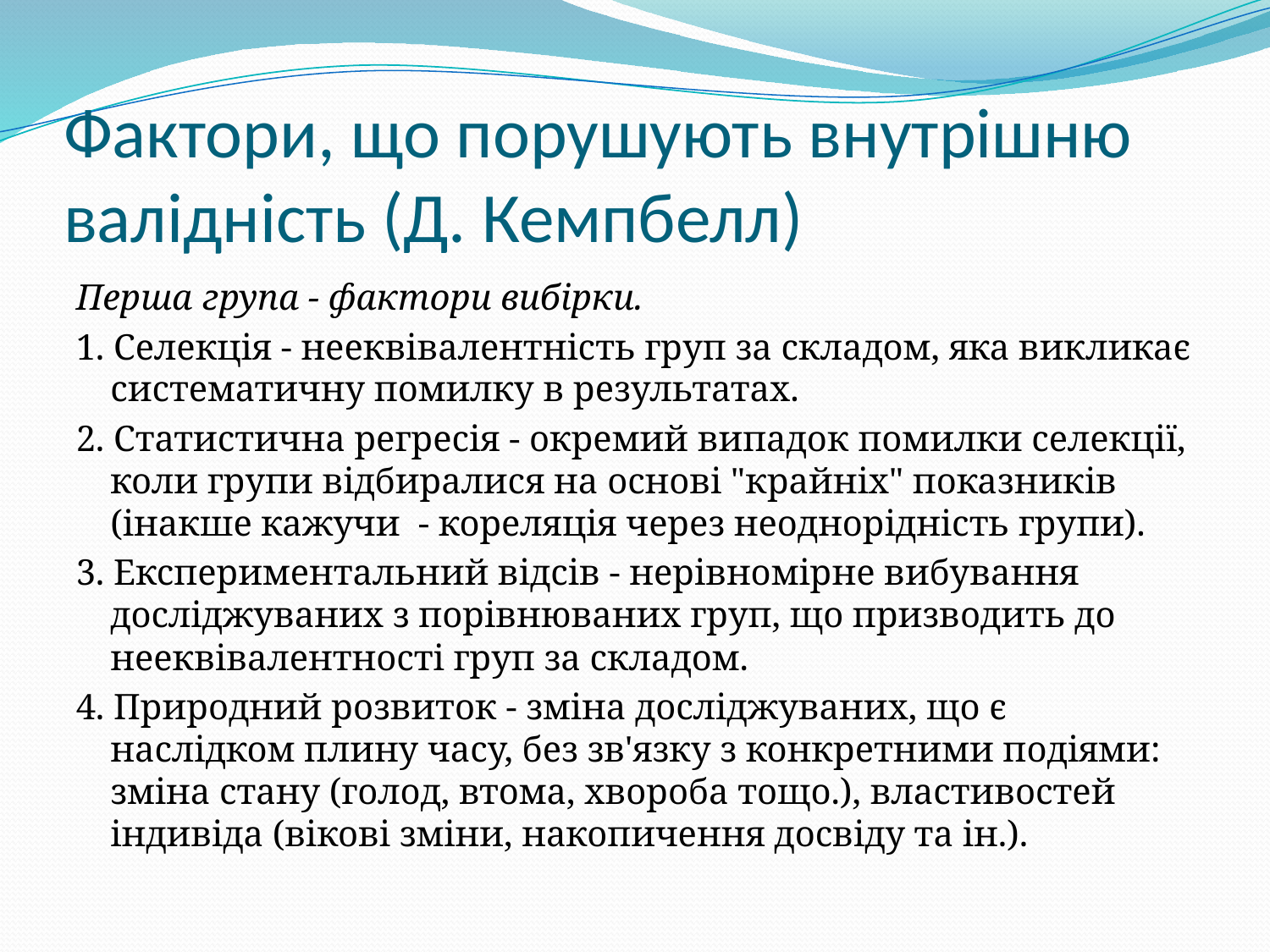

# Фактори, що порушують внутрішню валідність (Д. Кемпбелл)
Перша група - фактори вибірки.
1. Селекція - нееквівалентність груп за складом, яка викликає систематичну помилку в результатах.
2. Статистична регресія - окремий випадок помилки селекції, коли групи відбиралися на основі "крайніх" показників (інакше кажучи  - кореляція через неоднорідність групи).
3. Експериментальний відсів - нерівномірне вибування досліджуваних з порівнюваних груп, що призводить до нееквівалентності груп за складом.
4. Природний розвиток - зміна досліджуваних, що є наслідком плину часу, без зв'язку з конкретними подіями: зміна стану (голод, втома, хвороба тощо.), властивостей індивіда (вікові зміни, накопичення досвіду та ін.).